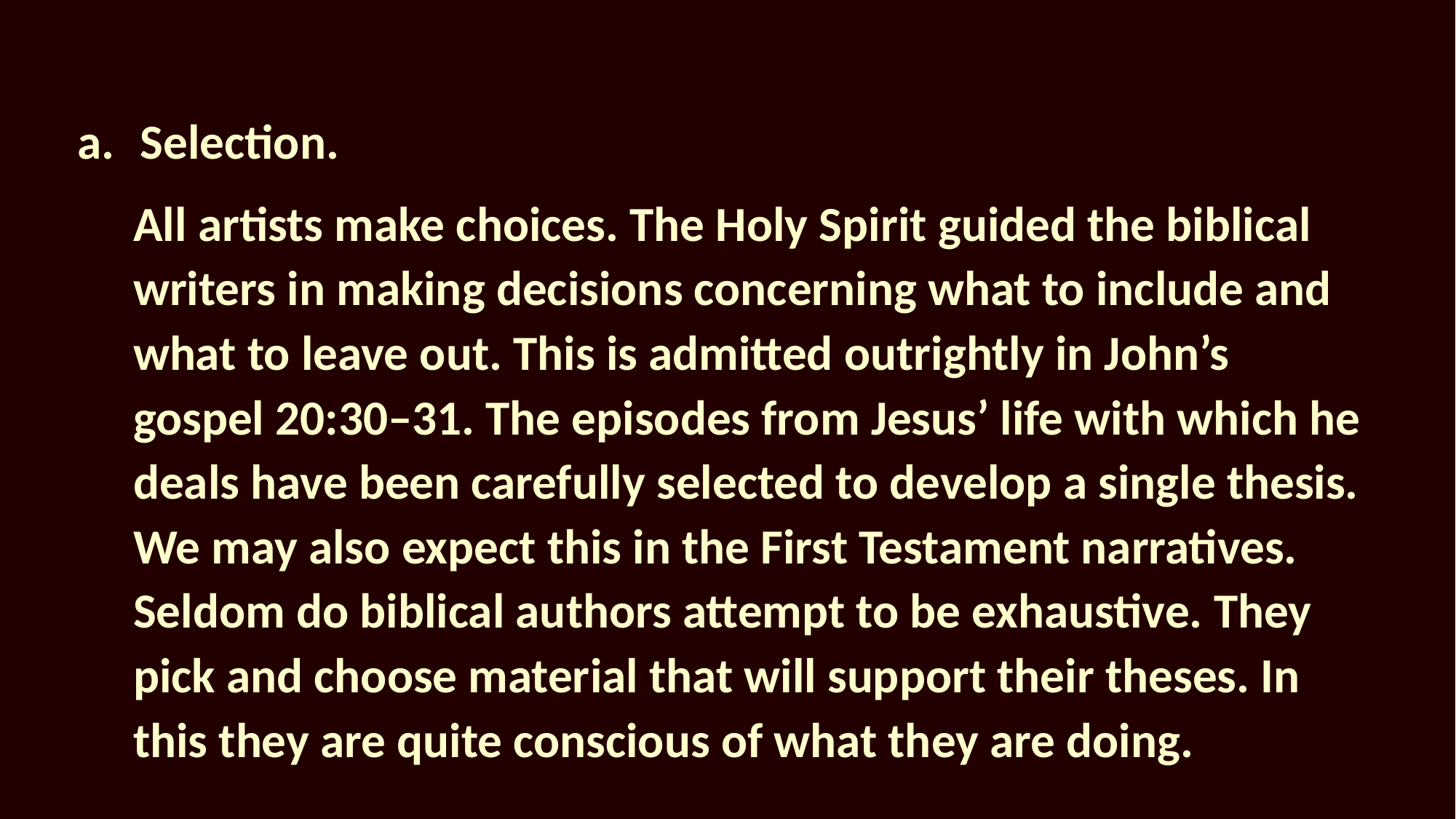

Selection.
All artists make choices. The Holy Spirit guided the biblical writers in making decisions concerning what to include and what to leave out. This is admitted outrightly in John’s gospel 20:30–31. The episodes from Jesus’ life with which he deals have been carefully selected to develop a single thesis. We may also expect this in the First Testament narratives. Seldom do biblical authors attempt to be exhaustive. They pick and choose material that will support their theses. In this they are quite conscious of what they are doing.